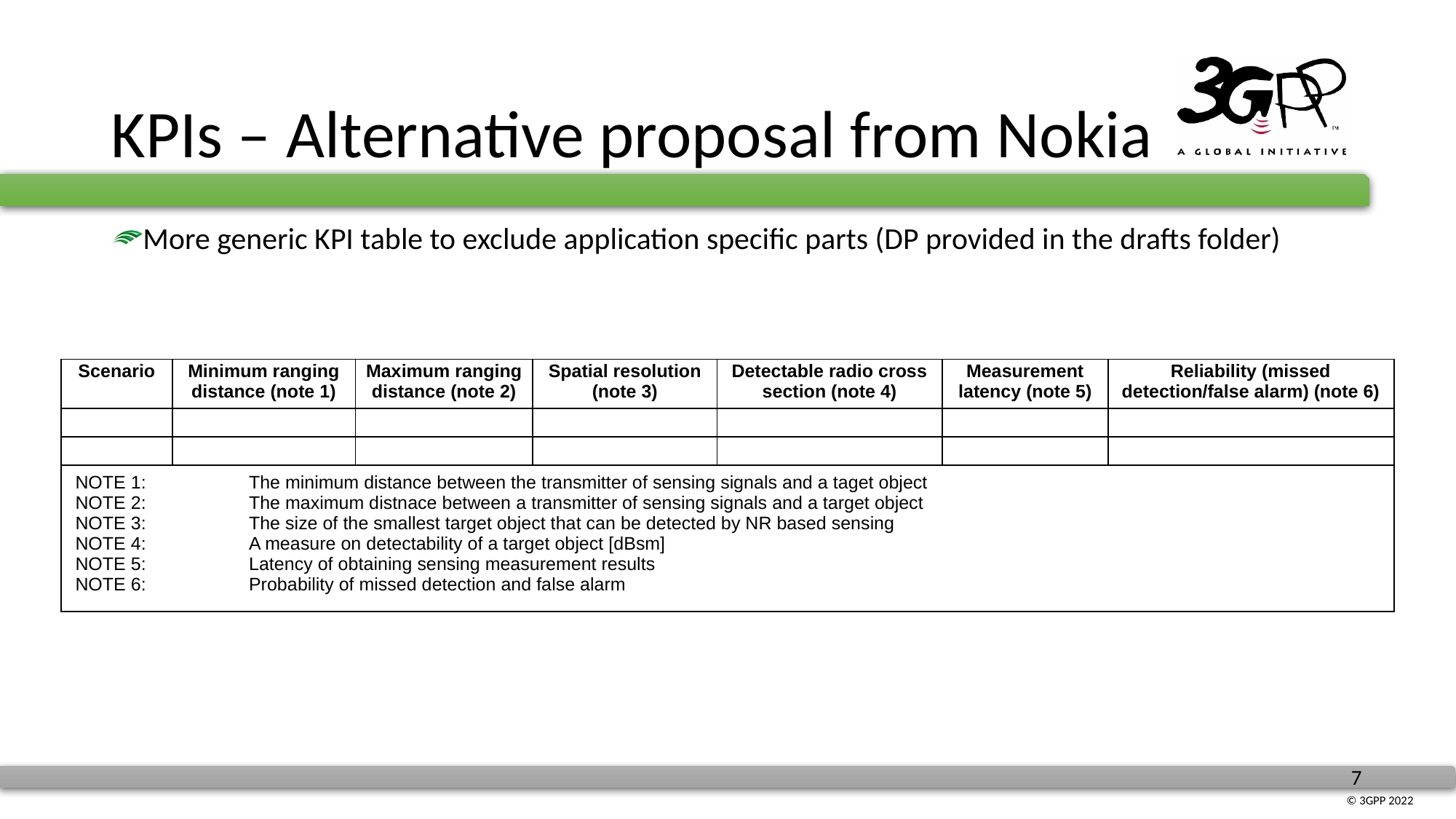

# KPIs – Alternative proposal from Nokia
More generic KPI table to exclude application specific parts (DP provided in the drafts folder)

| Scenario | Minimum ranging distance (note 1) | Maximum ranging distance (note 2) | Spatial resolution (note 3) | Detectable radio cross section (note 4) | Measurement latency (note 5) | Reliability (missed detection/false alarm) (note 6) |
| --- | --- | --- | --- | --- | --- | --- |
|  |  |  |  |  |  |  |
|  |  |  |  |  |  |  |
| NOTE 1: The minimum distance between the transmitter of sensing signals and a taget object NOTE 2: The maximum distnace between a transmitter of sensing signals and a target object NOTE 3: The size of the smallest target object that can be detected by NR based sensing NOTE 4: A measure on detectability of a target object [dBsm] NOTE 5: Latency of obtaining sensing measurement results NOTE 6: Probability of missed detection and false alarm |  |  |  |  |  |  |